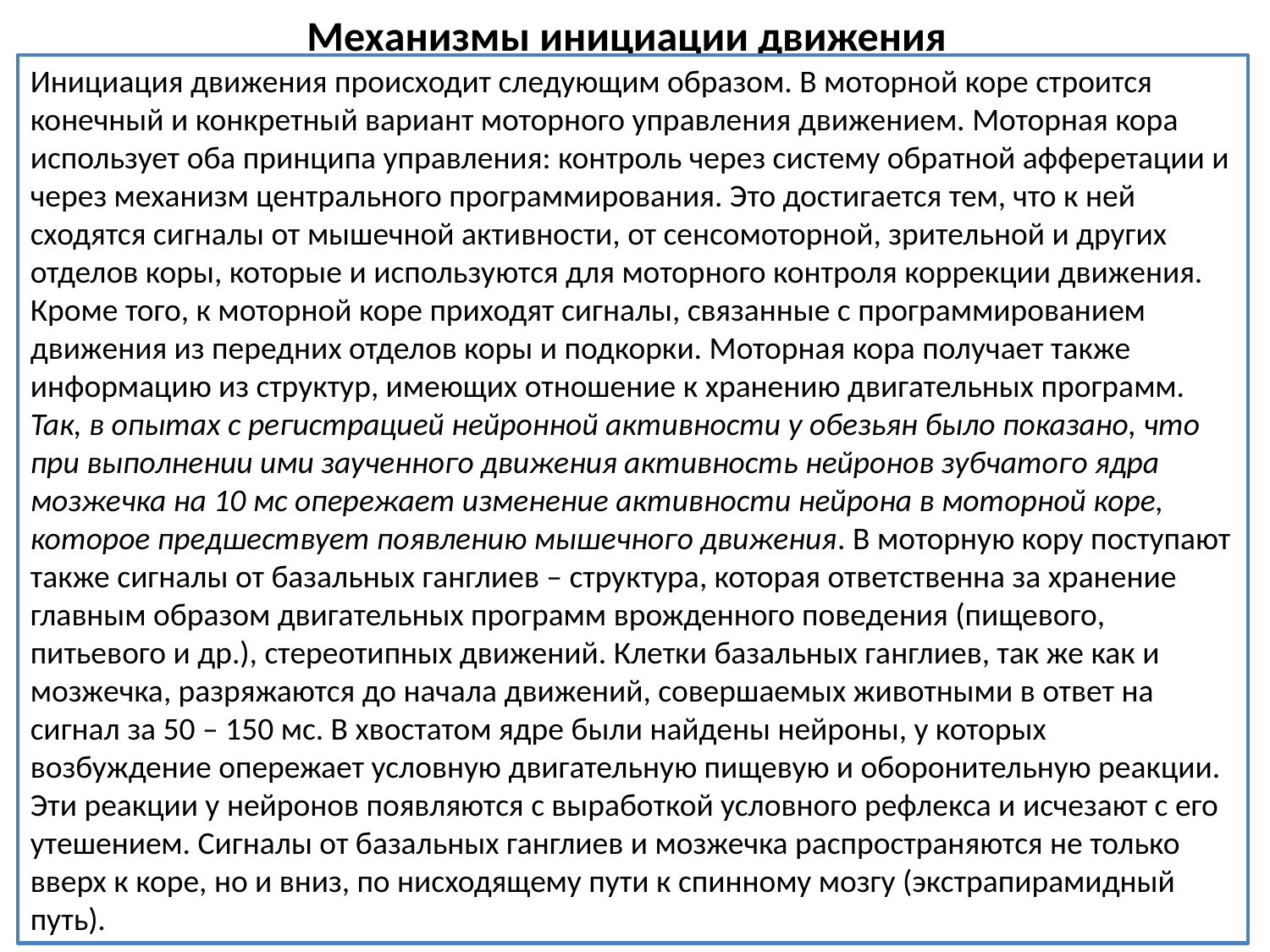

Механизмы инициации движения
Инициация движения происходит следующим образом. В моторной коре строится конечный и конкретный вариант моторного управления движением. Моторная кора использует оба принципа управления: контроль через систему обратной афферетации и через механизм центрального программирования. Это достигается тем, что к ней сходятся сигналы от мышечной активности, от сенсомоторной, зрительной и других отделов коры, которые и используются для моторного контроля коррекции движения. Кроме того, к моторной коре приходят сигналы, связанные с программированием движения из передних отделов коры и подкорки. Моторная кора получает также информацию из структур, имеющих отношение к хранению двигательных программ. Так, в опытах с регистрацией нейронной активности у обезьян было показано, что при выполнении ими заученного движения активность нейронов зубчатого ядра мозжечка на 10 мс опережает изменение активности нейрона в моторной коре, которое предшествует появлению мышечного движения. В моторную кору поступают также сигналы от базальных ганглиев – структура, которая ответственна за хранение главным образом двигательных программ врожденного поведения (пищевого, питьевого и др.), стереотипных движений. Клетки базальных ганглиев, так же как и мозжечка, разряжаются до начала движений, совершаемых животными в ответ на сигнал за 50 – 150 мс. В хвостатом ядре были найдены нейроны, у которых возбуждение опережает условную двигательную пищевую и оборонительную реакции. Эти реакции у нейронов появляются с выработкой условного рефлекса и исчезают с его утешением. Сигналы от базальных ганглиев и мозжечка распространяются не только вверх к коре, но и вниз, по нисходящему пути к спинному мозгу (экстрапирамидный путь).